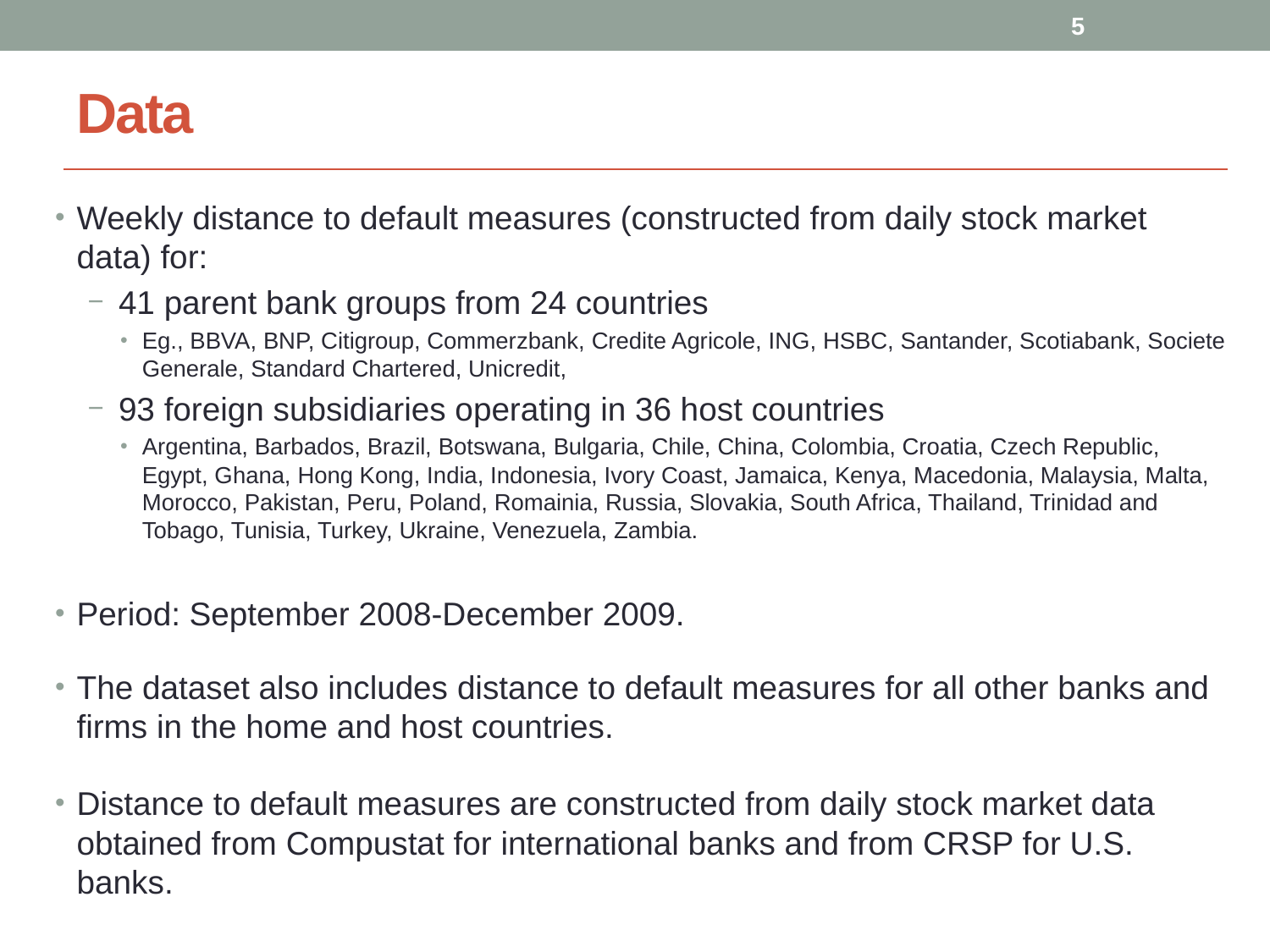

5
# Data
Weekly distance to default measures (constructed from daily stock market data) for:
 41 parent bank groups from 24 countries
Eg., BBVA, BNP, Citigroup, Commerzbank, Credite Agricole, ING, HSBC, Santander, Scotiabank, Societe Generale, Standard Chartered, Unicredit,
 93 foreign subsidiaries operating in 36 host countries
Argentina, Barbados, Brazil, Botswana, Bulgaria, Chile, China, Colombia, Croatia, Czech Republic, Egypt, Ghana, Hong Kong, India, Indonesia, Ivory Coast, Jamaica, Kenya, Macedonia, Malaysia, Malta, Morocco, Pakistan, Peru, Poland, Romainia, Russia, Slovakia, South Africa, Thailand, Trinidad and Tobago, Tunisia, Turkey, Ukraine, Venezuela, Zambia.

Period: September 2008-December 2009.

The dataset also includes distance to default measures for all other banks and firms in the home and host countries.

Distance to default measures are constructed from daily stock market data obtained from Compustat for international banks and from CRSP for U.S. banks.